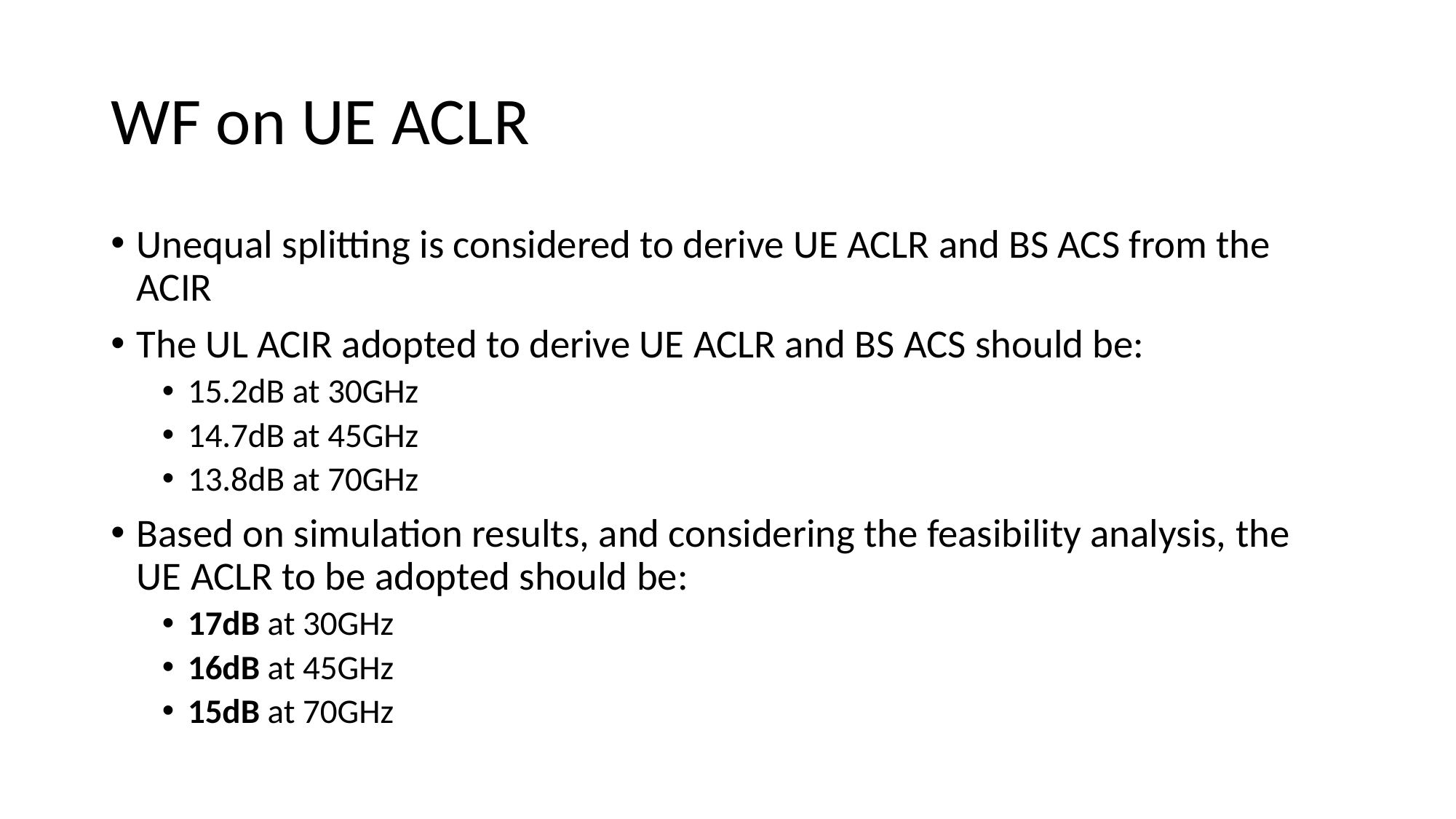

# WF on UE ACLR
Unequal splitting is considered to derive UE ACLR and BS ACS from the ACIR
The UL ACIR adopted to derive UE ACLR and BS ACS should be:
15.2dB at 30GHz
14.7dB at 45GHz
13.8dB at 70GHz
Based on simulation results, and considering the feasibility analysis, the UE ACLR to be adopted should be:
17dB at 30GHz
16dB at 45GHz
15dB at 70GHz